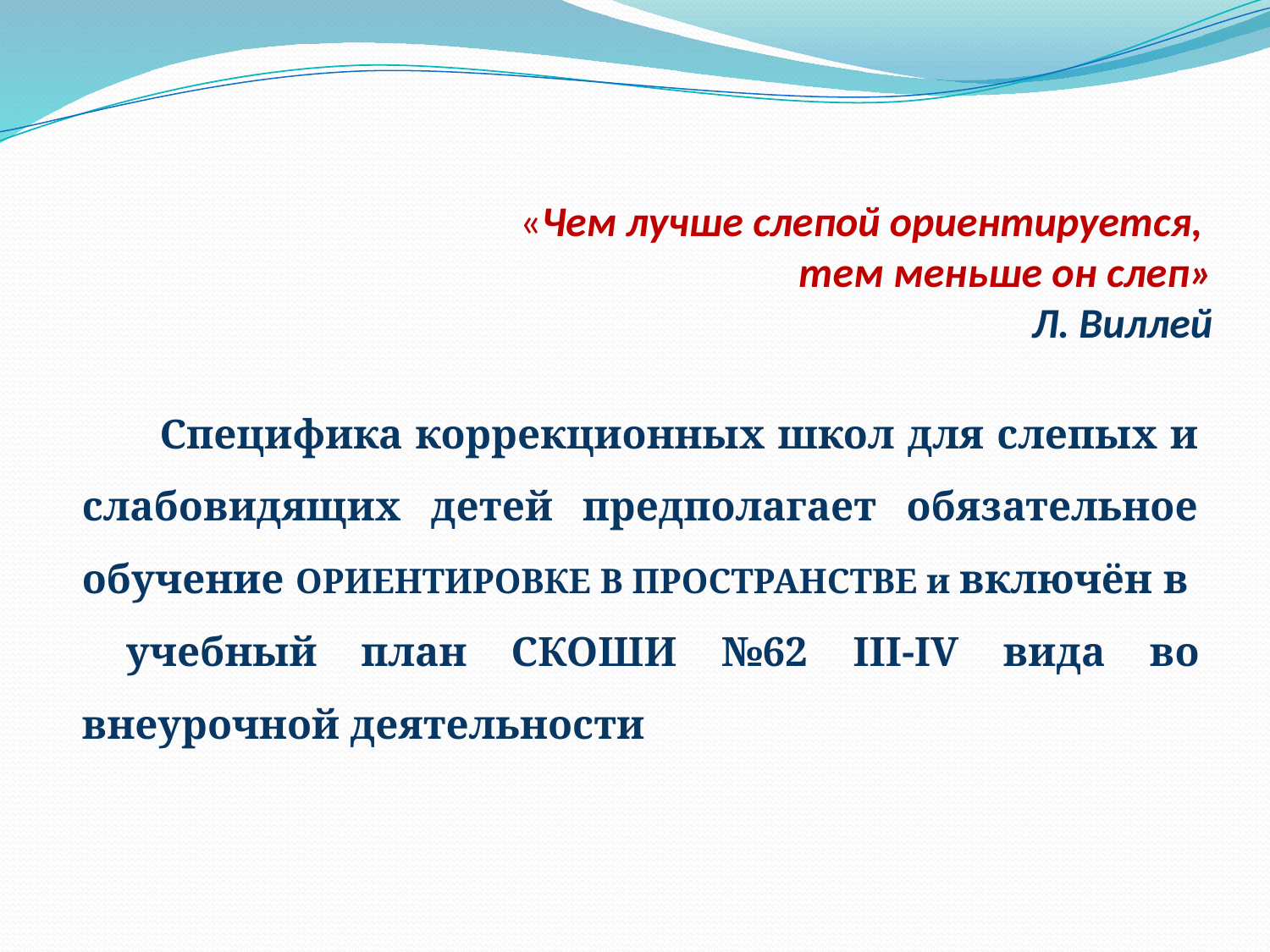

# «Чем лучше слепой ориентируется, тем меньше он слеп» Л. Виллей

      Специфика коррекционных школ для слепых и слабовидящих детей предполагает обязательное обучение ОРИЕНТИРОВКЕ В ПРОСТРАНСТВЕ и включён в   учебный план СКОШИ №62 III-IV вида во внеурочной деятельности